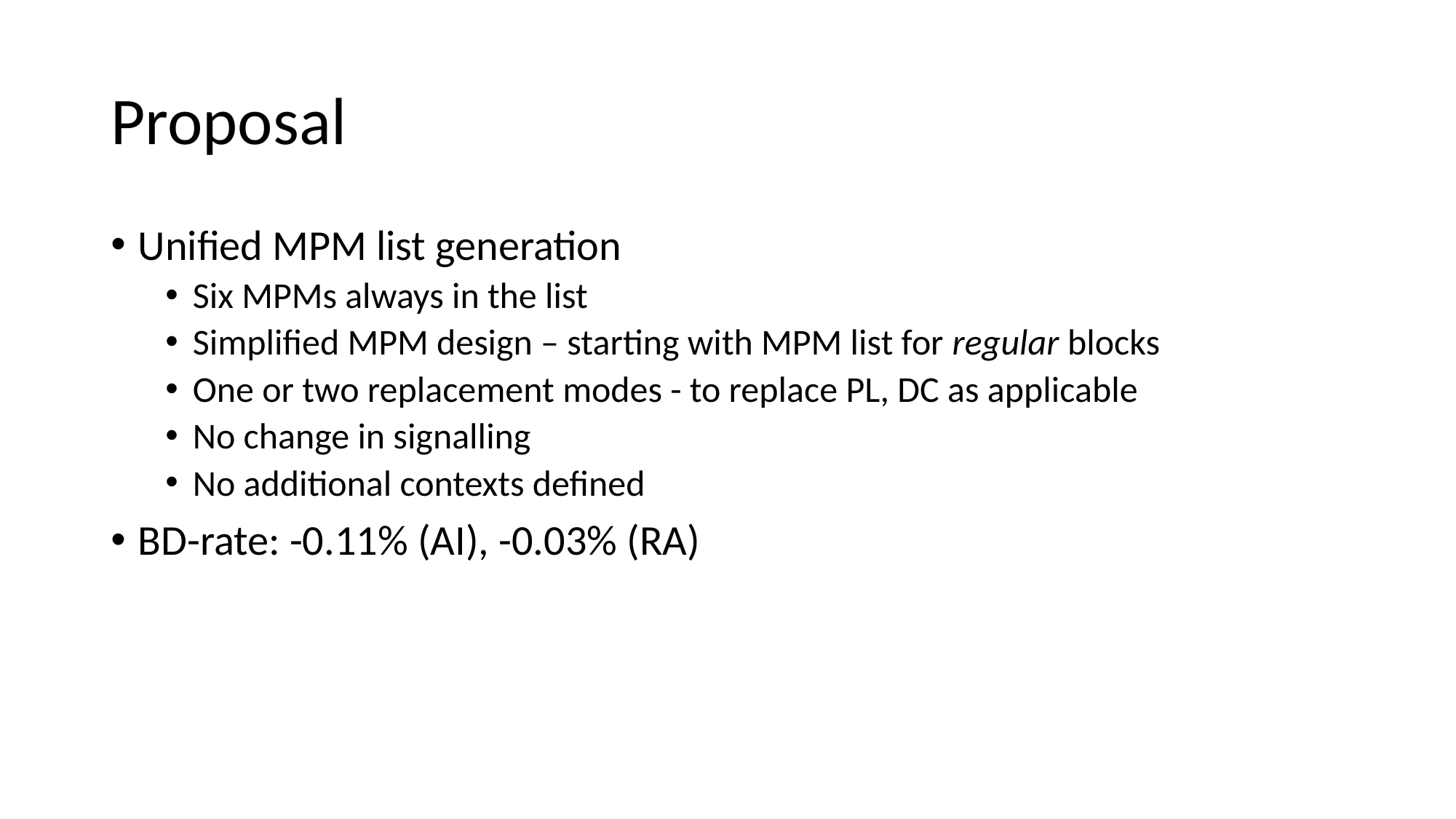

# Proposal
Unified MPM list generation
Six MPMs always in the list
Simplified MPM design – starting with MPM list for regular blocks
One or two replacement modes - to replace PL, DC as applicable
No change in signalling
No additional contexts defined
BD-rate: -0.11% (AI), -0.03% (RA)